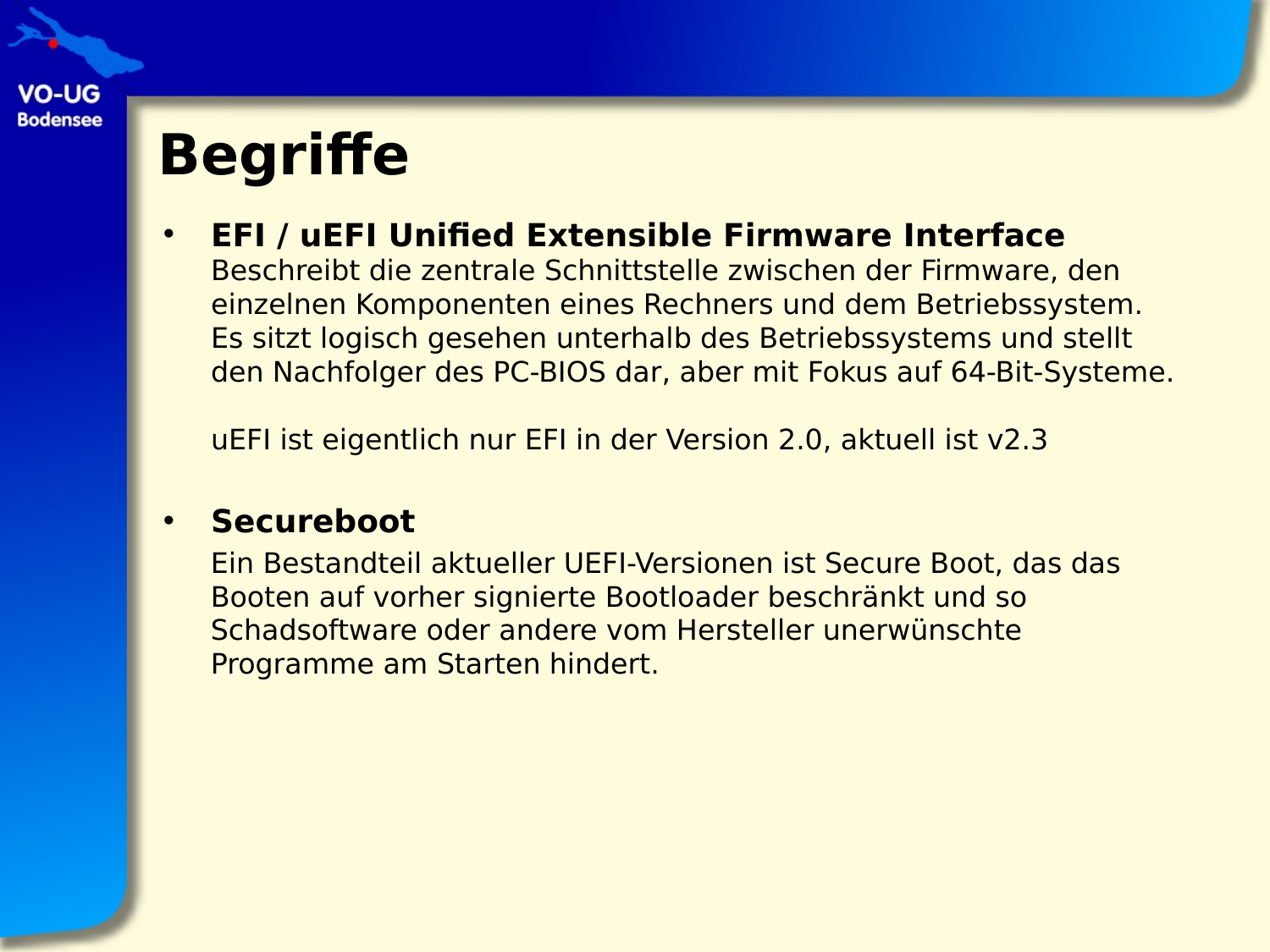

# Begriffe
EFI / uEFI Unified Extensible Firmware Interface
Beschreibt die zentrale Schnittstelle zwischen der Firmware, den einzelnen Komponenten eines Rechners und dem Betriebssystem. Es sitzt logisch gesehen unterhalb des Betriebssystems und stellt den Nachfolger des PC-BIOS dar, aber mit Fokus auf 64-Bit-Systeme.
uEFI ist eigentlich nur EFI in der Version 2.0, aktuell ist v2.3

Secureboot
Ein Bestandteil aktueller UEFI-Versionen ist Secure Boot, das das Booten auf vorher signierte Bootloader beschränkt und so Schadsoftware oder andere vom Hersteller unerwünschte Programme am Starten hindert.